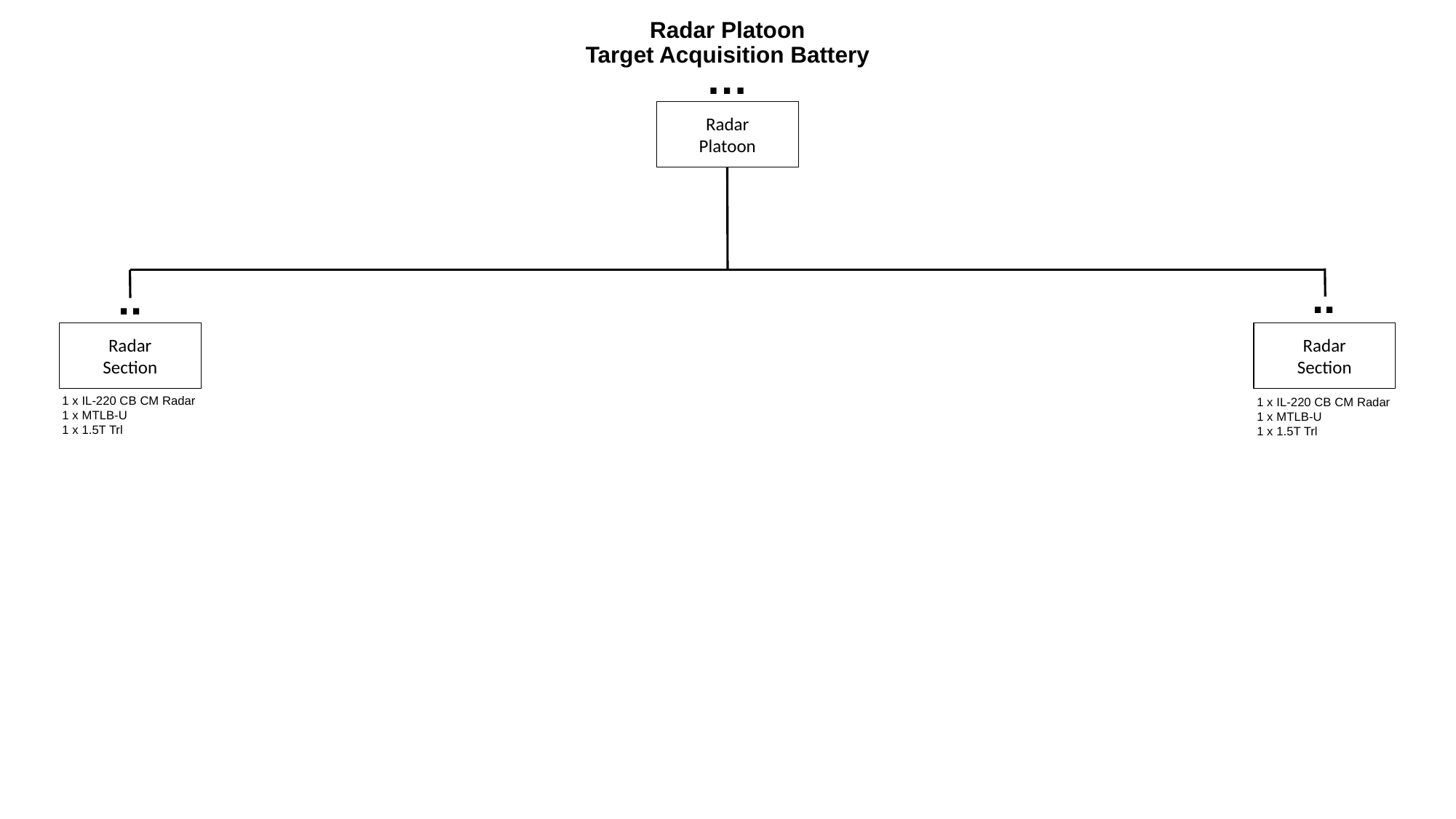

# Radar Platoon Target Acquisition Battery
…
Radar
Platoon
..
..
Radar
Section
Radar
Section
1 x IL-220 CB CM Radar
1 x MTLB-U
1 x 1.5T Trl
1 x IL-220 CB CM Radar
1 x MTLB-U
1 x 1.5T Trl